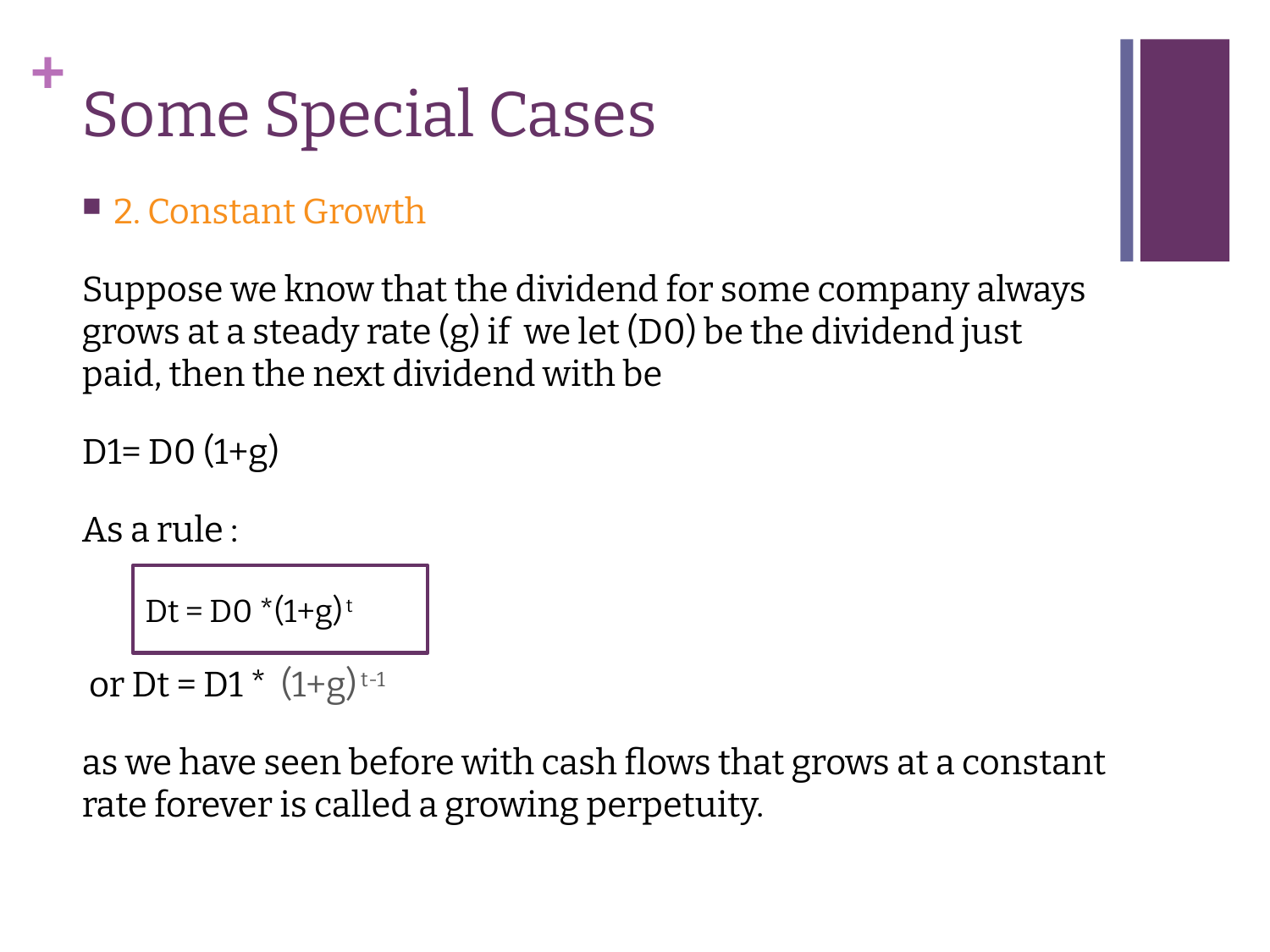

# Some Special Cases
2. Constant Growth
Suppose we know that the dividend for some company always grows at a steady rate (g) if  we let (D0) be the dividend just paid, then the next dividend with be
D1= D0 (1+g)
As a rule :

 or Dt = D1 *  (1+g) t-1
as we have seen before with cash flows that grows at a constant rate forever is called a growing perpetuity.
Dt = D0 *(1+g) t